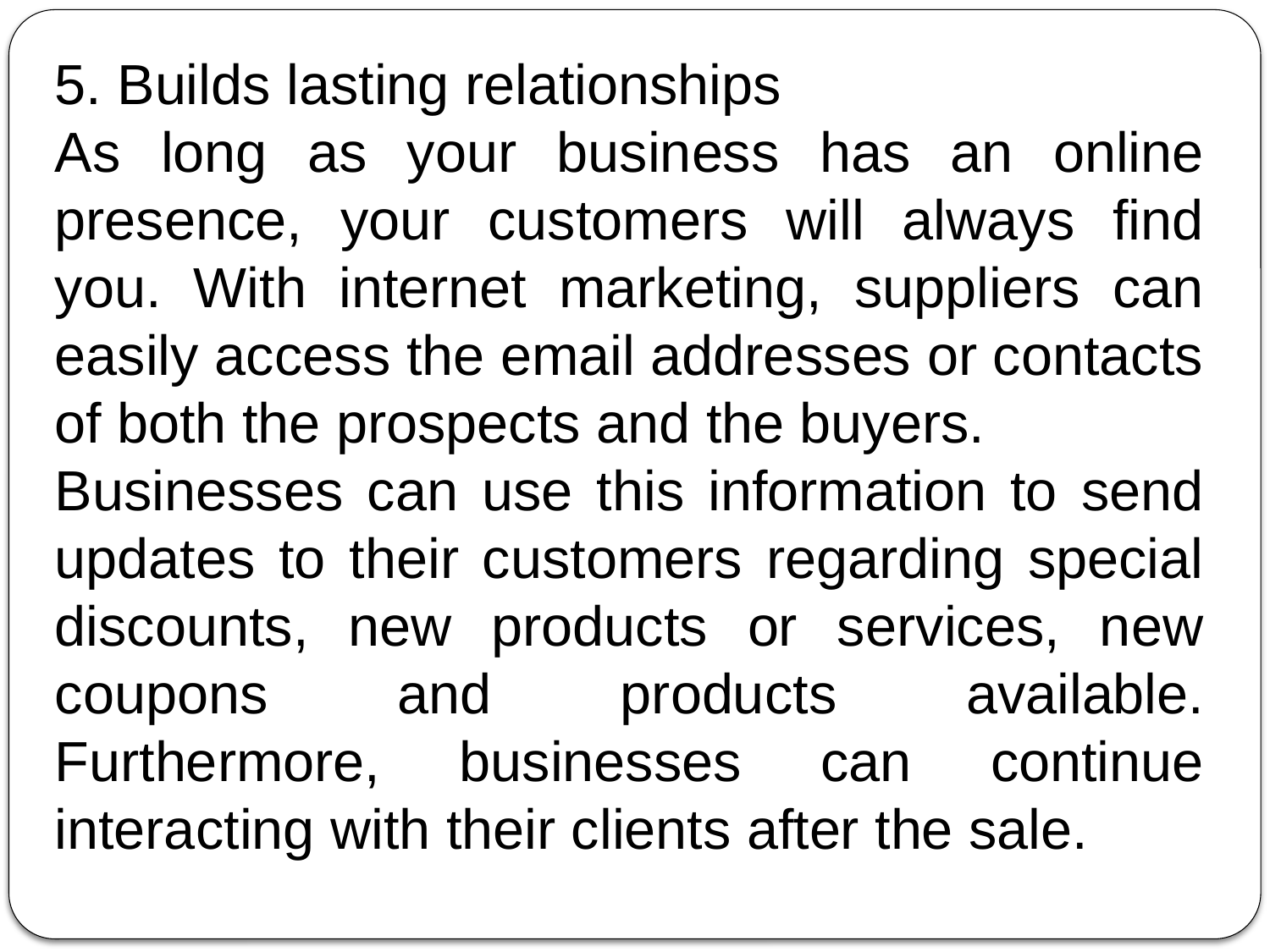

5. Builds lasting relationships
As long as your business has an online presence, your customers will always find you. With internet marketing, suppliers can easily access the email addresses or contacts of both the prospects and the buyers.
Businesses can use this information to send updates to their customers regarding special discounts, new products or services, new coupons and products available. Furthermore, businesses can continue interacting with their clients after the sale.